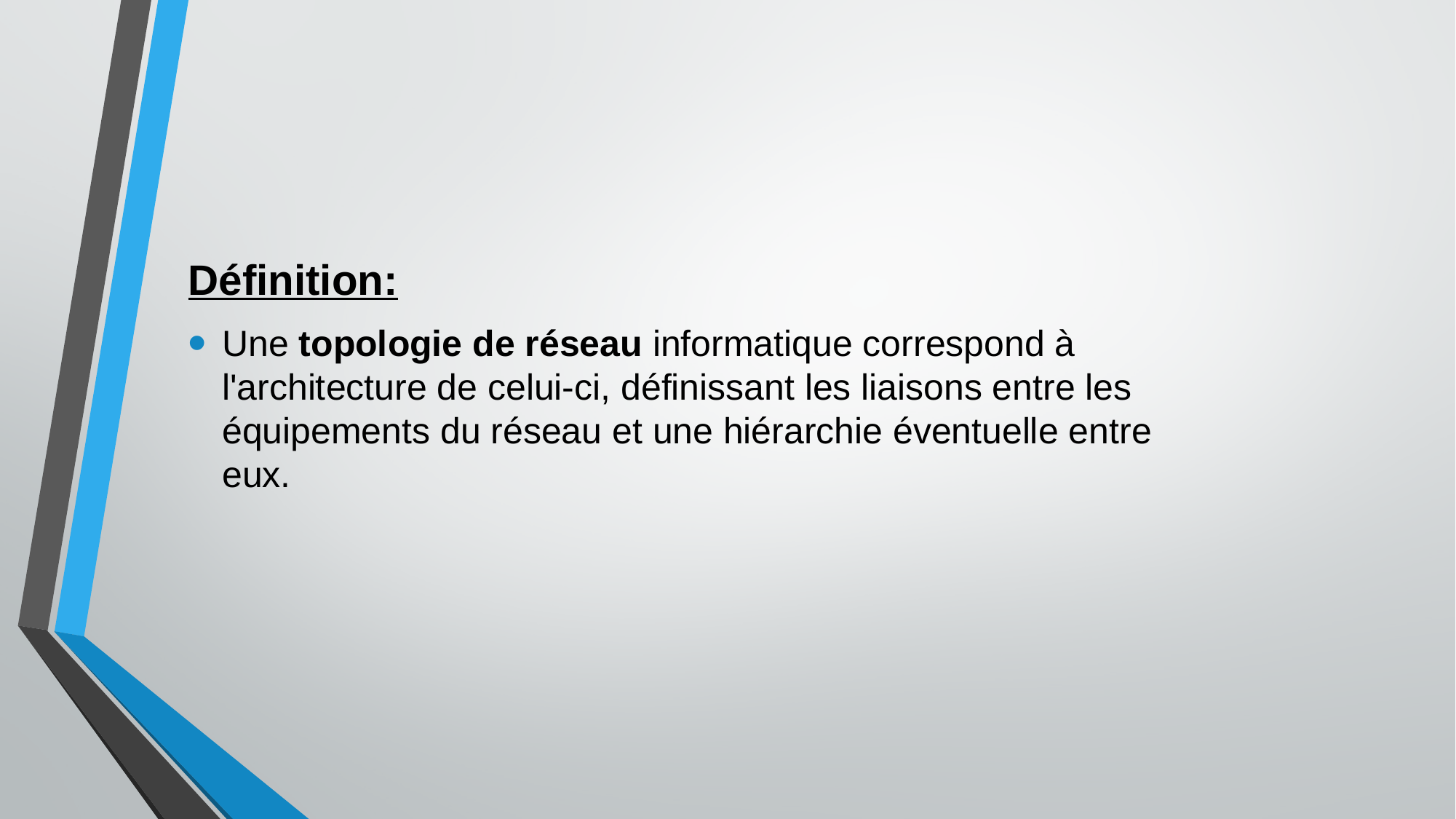

Définition:
Une topologie de réseau informatique correspond à l'architecture de celui-ci, définissant les liaisons entre les équipements du réseau et une hiérarchie éventuelle entre eux.